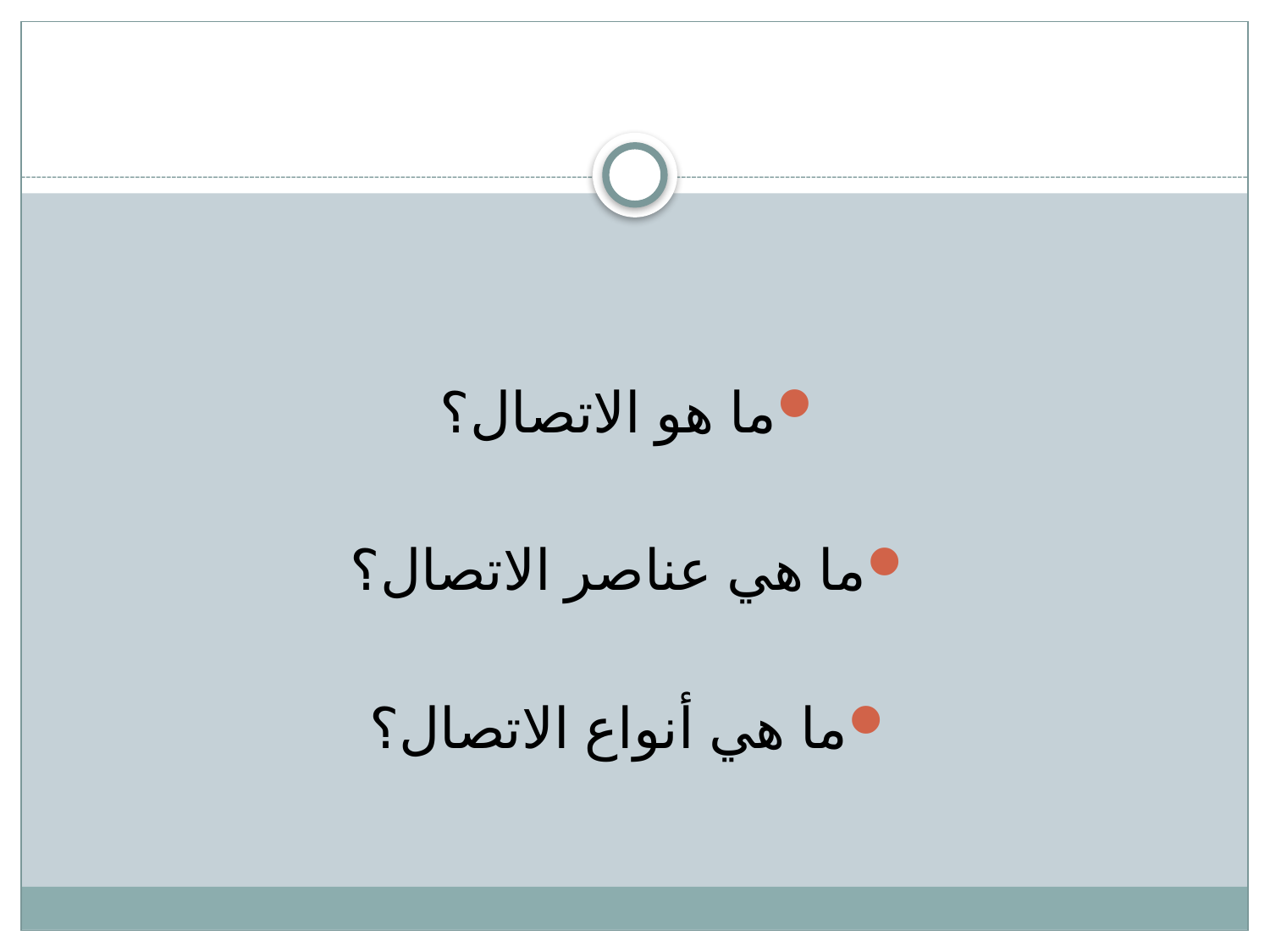

#

ما هو الاتصال؟

ما هي عناصر الاتصال؟

ما هي أنواع الاتصال؟